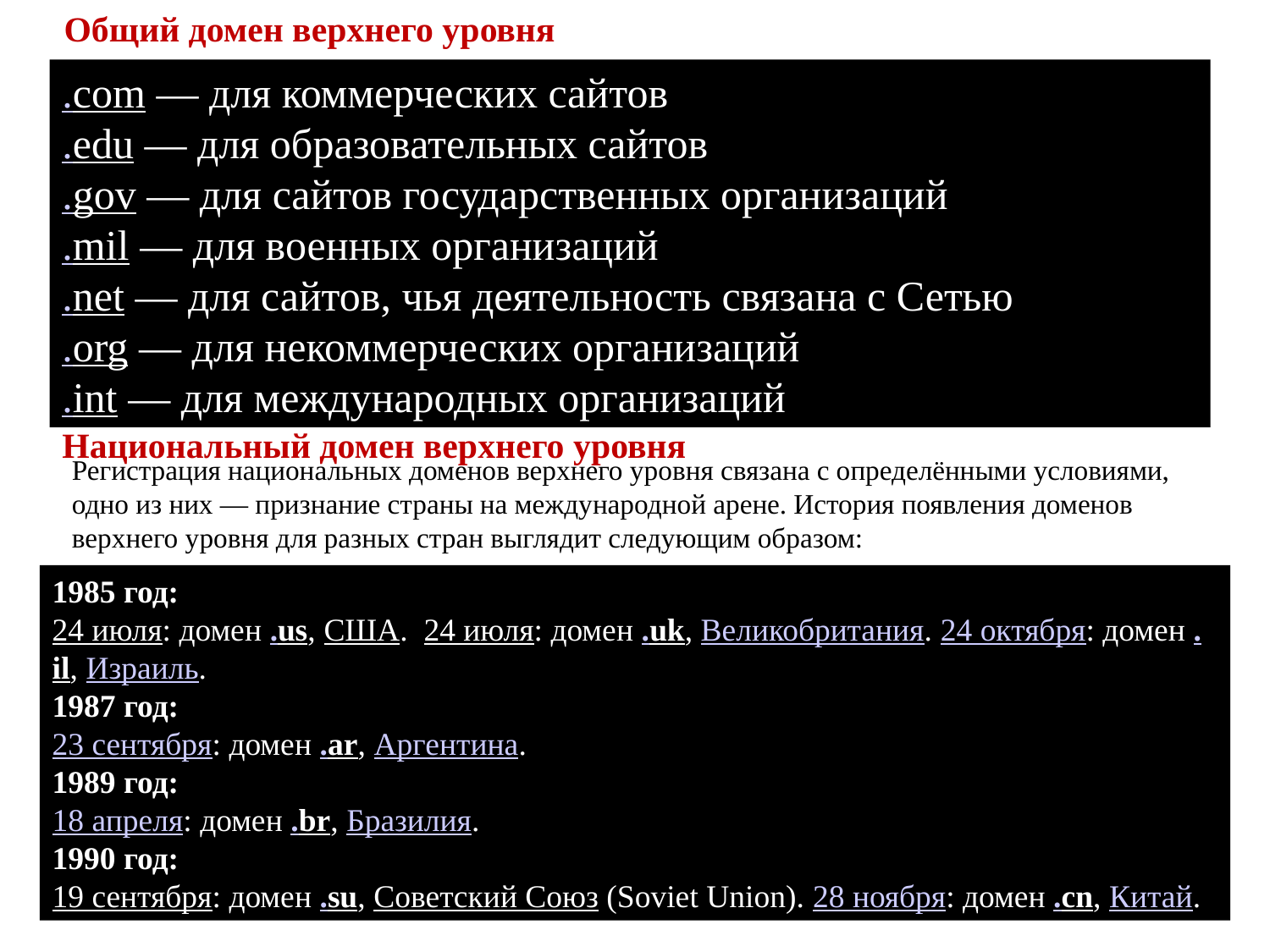

Общий домен верхнего уровня
.com — для коммерческих сайтов
.edu — для образовательных сайтов
.gov — для сайтов государственных организаций
.mil — для военных организаций
.net — для сайтов, чья деятельность связана с Сетью
.org — для некоммерческих организаций
.int — для международных организаций
Национальный домен верхнего уровня
Регистрация национальных доменов верхнего уровня связана с определёнными условиями, одно из них — признание страны на международной арене. История появления доменов верхнего уровня для разных стран выглядит следующим образом:
1985 год:
24 июля: домен .us, США.  24 июля: домен .uk, Великобритания. 24 октября: домен .il, Израиль.
1987 год:
23 сентября: домен .ar, Аргентина.
1989 год:
18 апреля: домен .br, Бразилия.
1990 год:
19 сентября: домен .su, Советский Союз (Soviet Union). 28 ноября: домен .cn, Китай.
28